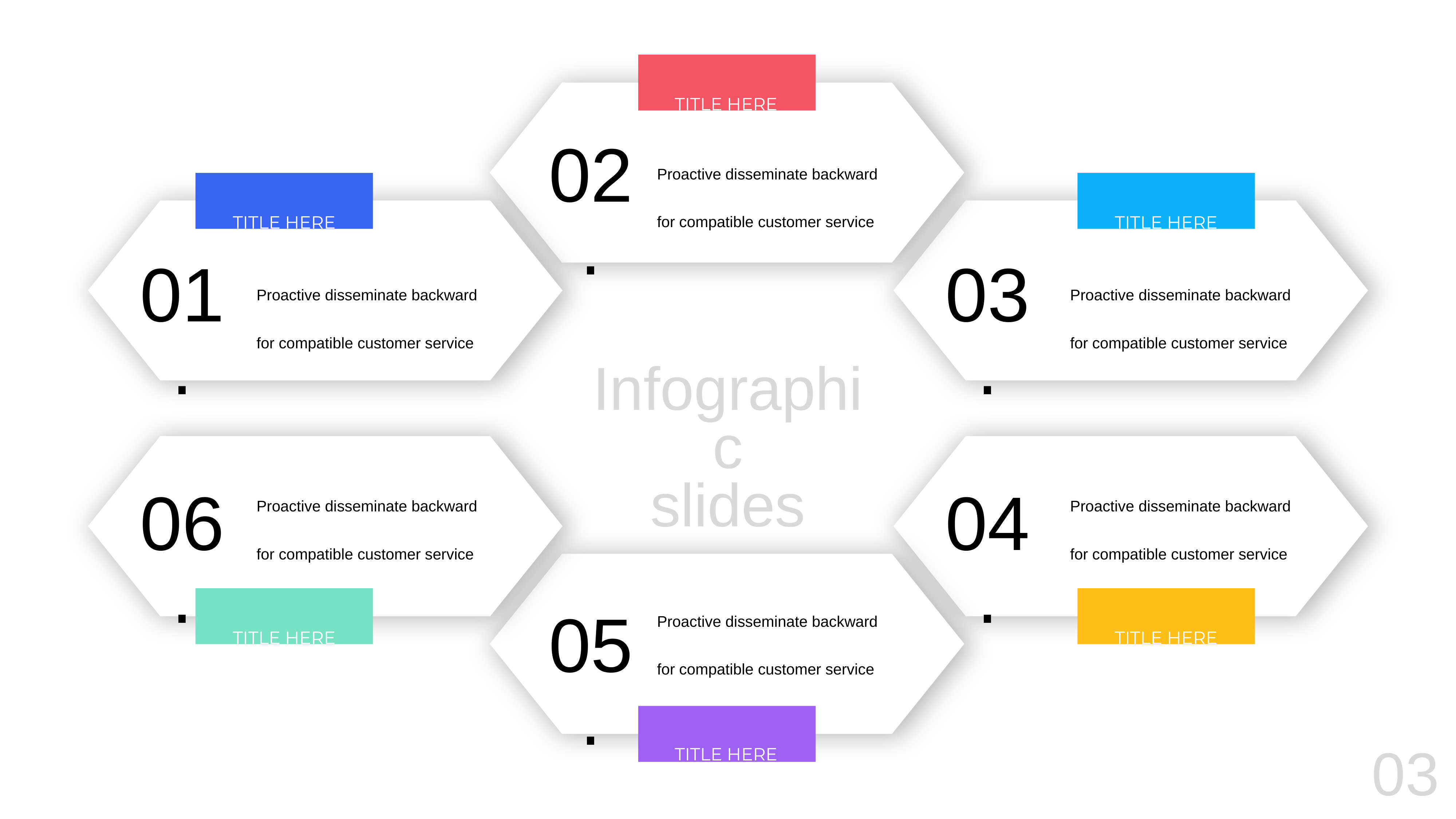

TITLE HERE

02.
Proactive disseminate backward for compatible customer service

TITLE HERE
TITLE HERE

01.
03.
Proactive disseminate backward for compatible customer service
Proactive disseminate backward for compatible customer service
Infographic
slides

Proactive disseminate backward for compatible customer service
Proactive disseminate backward for compatible customer service
06.
04.

Proactive disseminate backward for compatible customer service
TITLE HERE
TITLE HERE
05.

TITLE HERE
03.